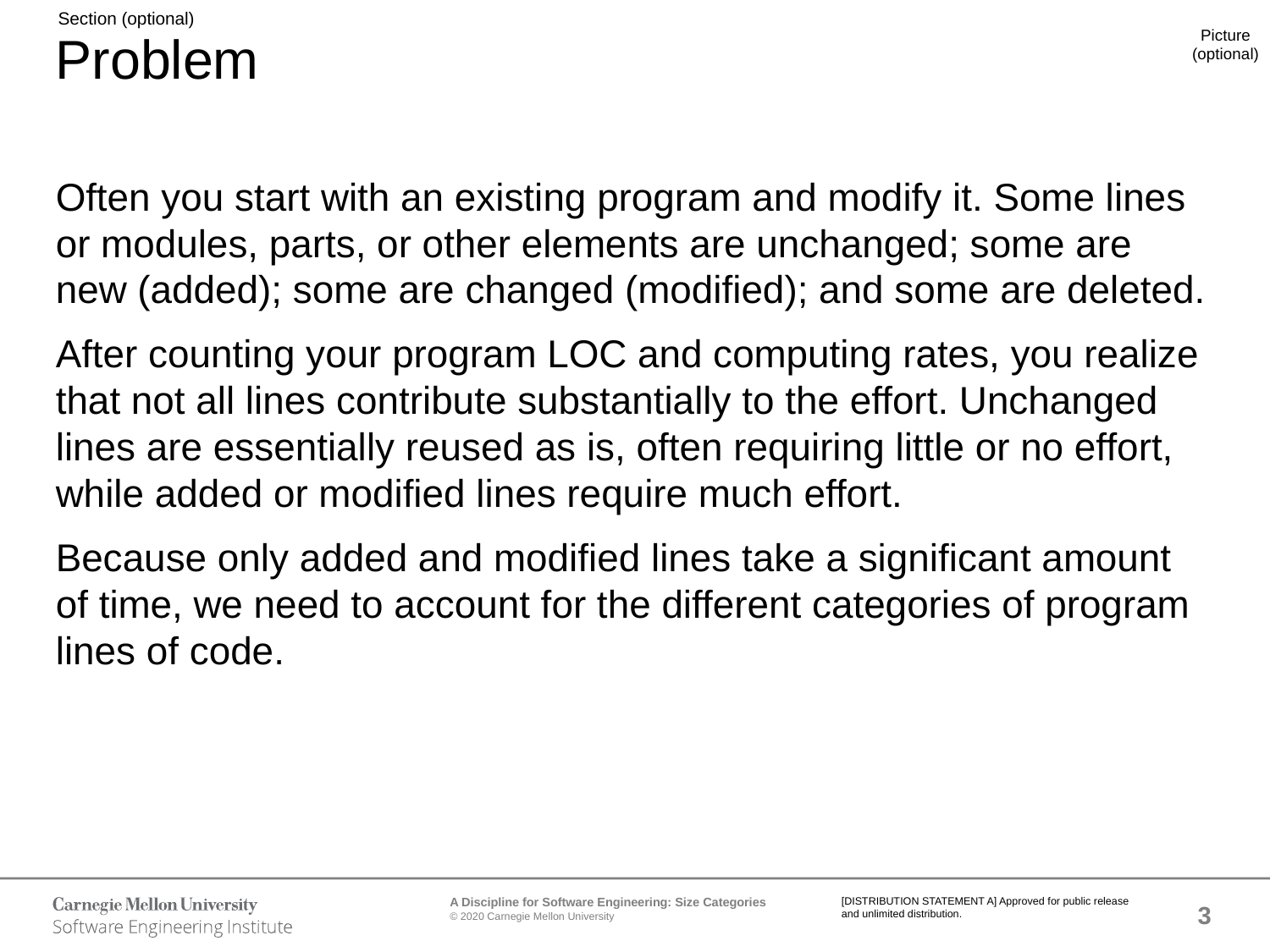

# Problem
Often you start with an existing program and modify it. Some lines or modules, parts, or other elements are unchanged; some are new (added); some are changed (modified); and some are deleted.
After counting your program LOC and computing rates, you realize that not all lines contribute substantially to the effort. Unchanged lines are essentially reused as is, often requiring little or no effort, while added or modified lines require much effort.
Because only added and modified lines take a significant amount of time, we need to account for the different categories of program lines of code.